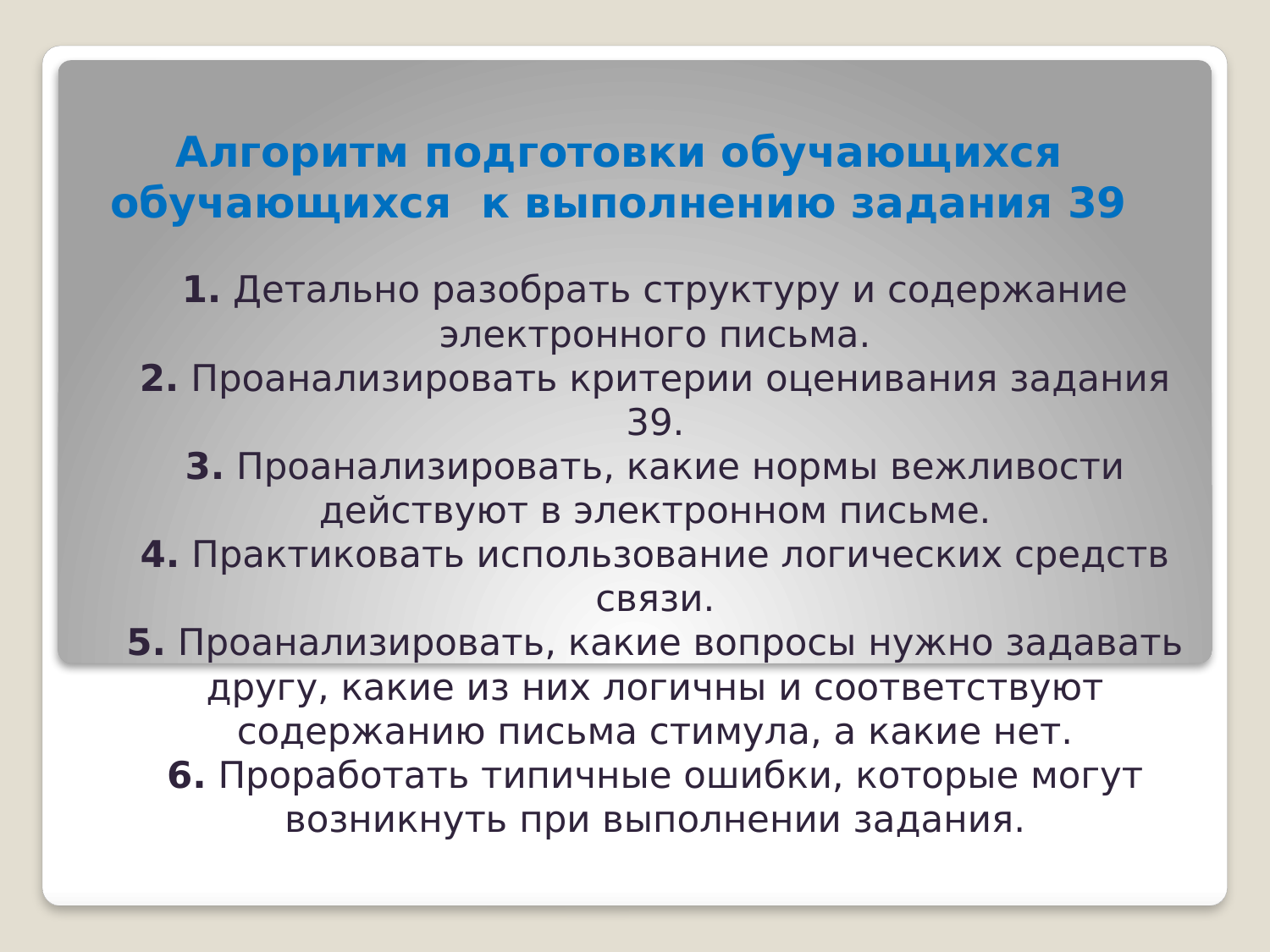

# Алгоритм подготовки обучающихся обучающихся  к выполнению задания 39
1. Детально разобрать структуру и содержание электронного письма.
2. Проанализировать критерии оценивания задания 39.
3. Проанализировать, какие нормы вежливости действуют в электронном письме.
4. Практиковать использование логических средств связи.
5. Проанализировать, какие вопросы нужно задавать другу, какие из них логичны и соответствуют содержанию письма стимула, а какие нет.
6. Проработать типичные ошибки, которые могут возникнуть при выполнении задания.